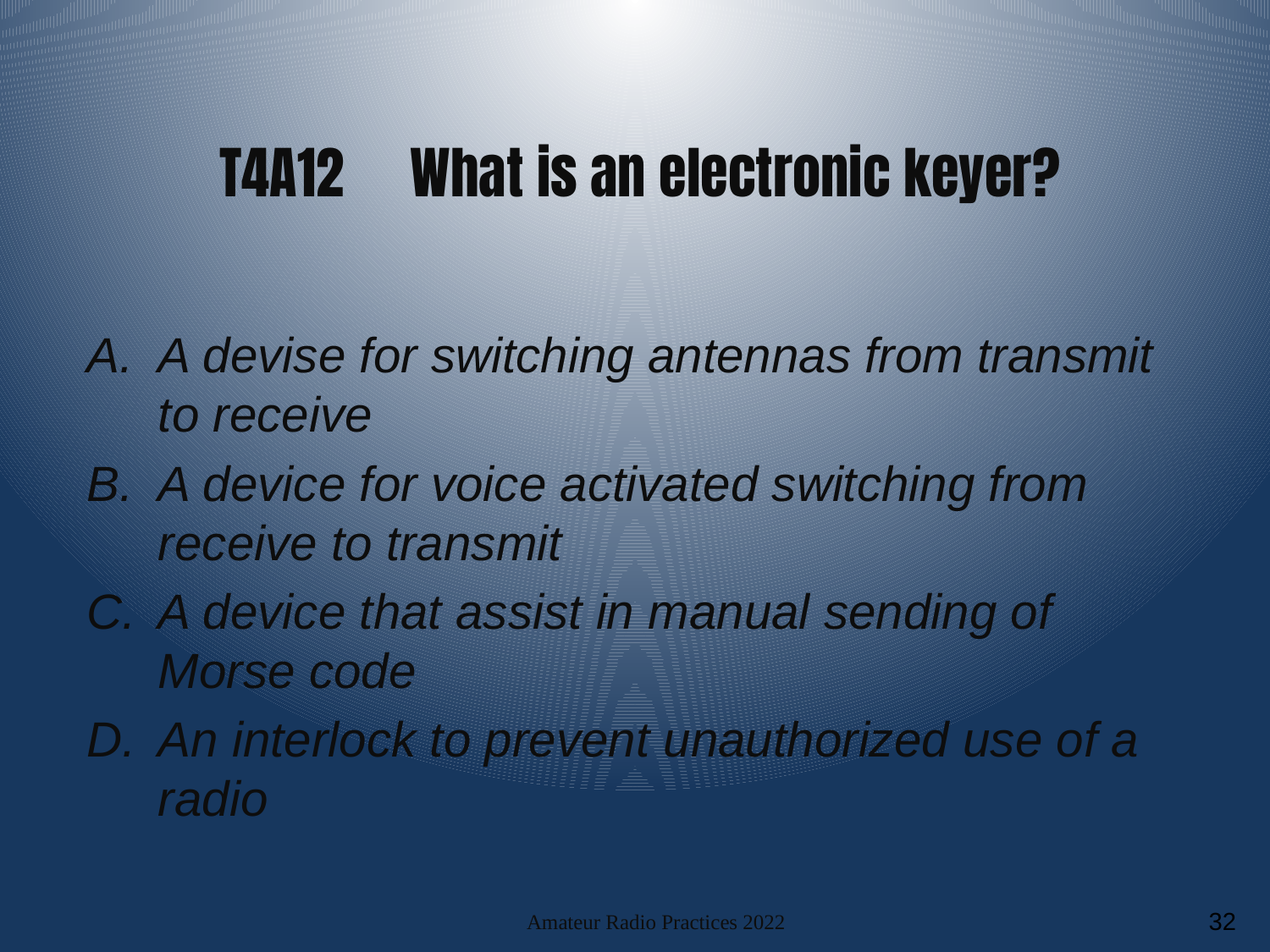

# T4A12     What is an electronic keyer?
A devise for switching antennas from transmit to receive
A device for voice activated switching from receive to transmit
A device that assist in manual sending of Morse code
An interlock to prevent unauthorized use of a radio
Amateur Radio Practices 2022
32